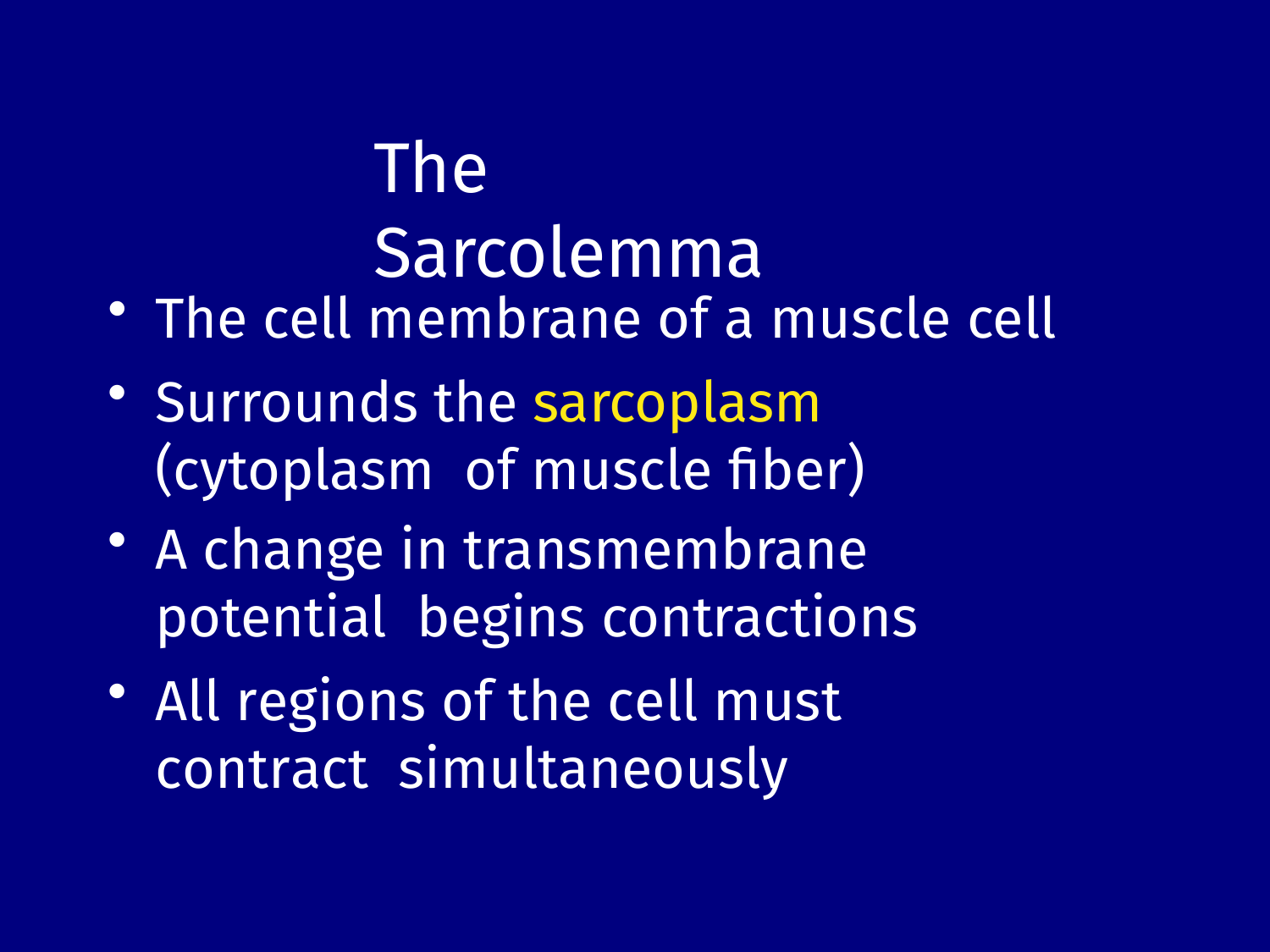

# The Sarcolemma
The cell membrane of a muscle cell
Surrounds the sarcoplasm (cytoplasm  of muscle fiber)
A change in transmembrane potential  begins contractions
All regions of the cell must	contract  simultaneously